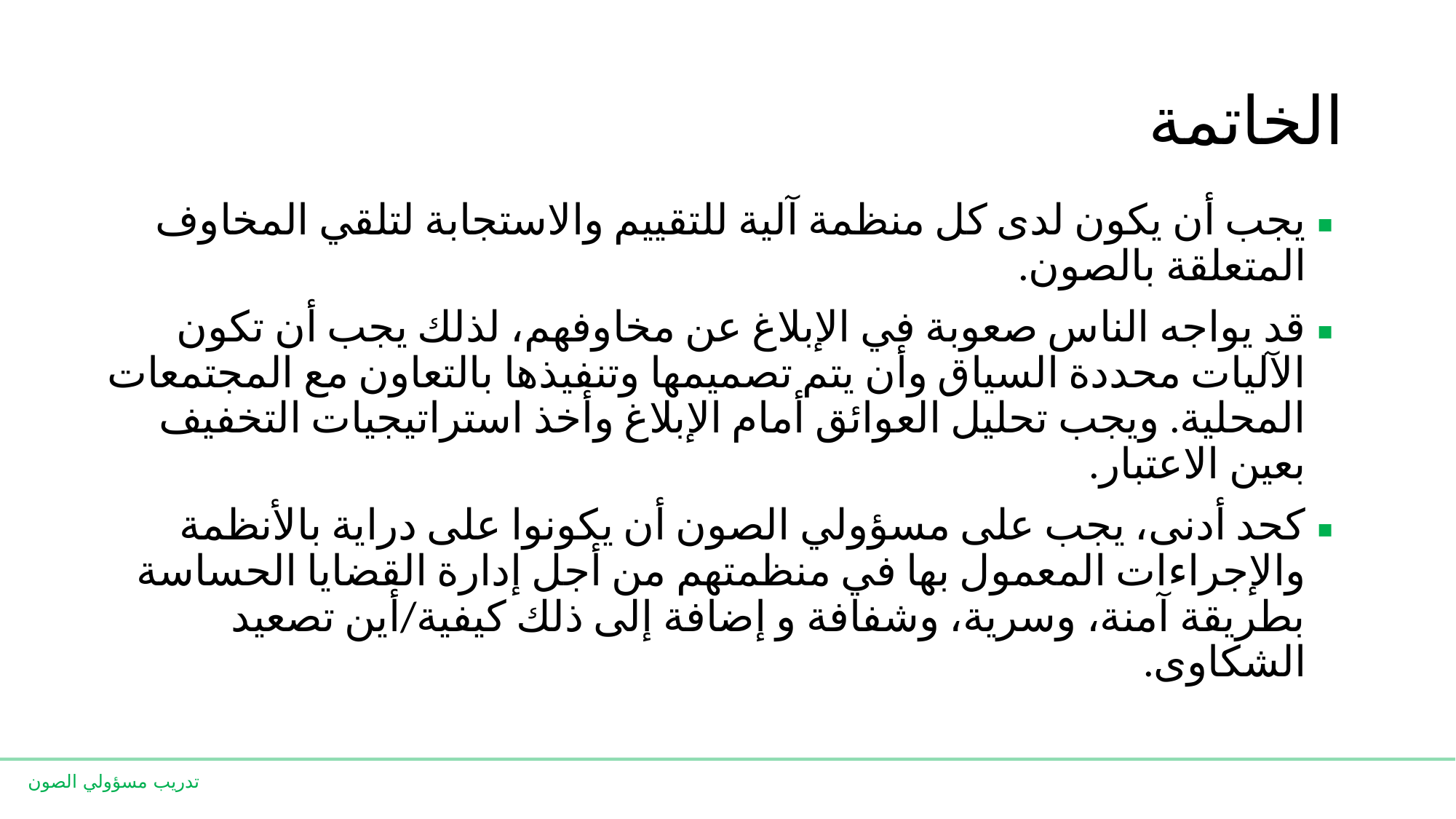

# الخاتمة
يجب أن يكون لدى كل منظمة آلية للتقييم والاستجابة لتلقي المخاوف المتعلقة بالصون.
قد يواجه الناس صعوبة في الإبلاغ عن مخاوفهم، لذلك يجب أن تكون الآليات محددة السياق وأن يتم تصميمها وتنفيذها بالتعاون مع المجتمعات المحلية. ويجب تحليل العوائق أمام الإبلاغ وأخذ استراتيجيات التخفيف بعين الاعتبار.
كحد أدنى، يجب على مسؤولي الصون أن يكونوا على دراية بالأنظمة والإجراءات المعمول بها في منظمتهم من أجل إدارة القضايا الحساسة بطريقة آمنة، وسرية، وشفافة و إضافة إلى ذلك كيفية/أين تصعيد الشكاوى.
تدريب مسؤولي الصون